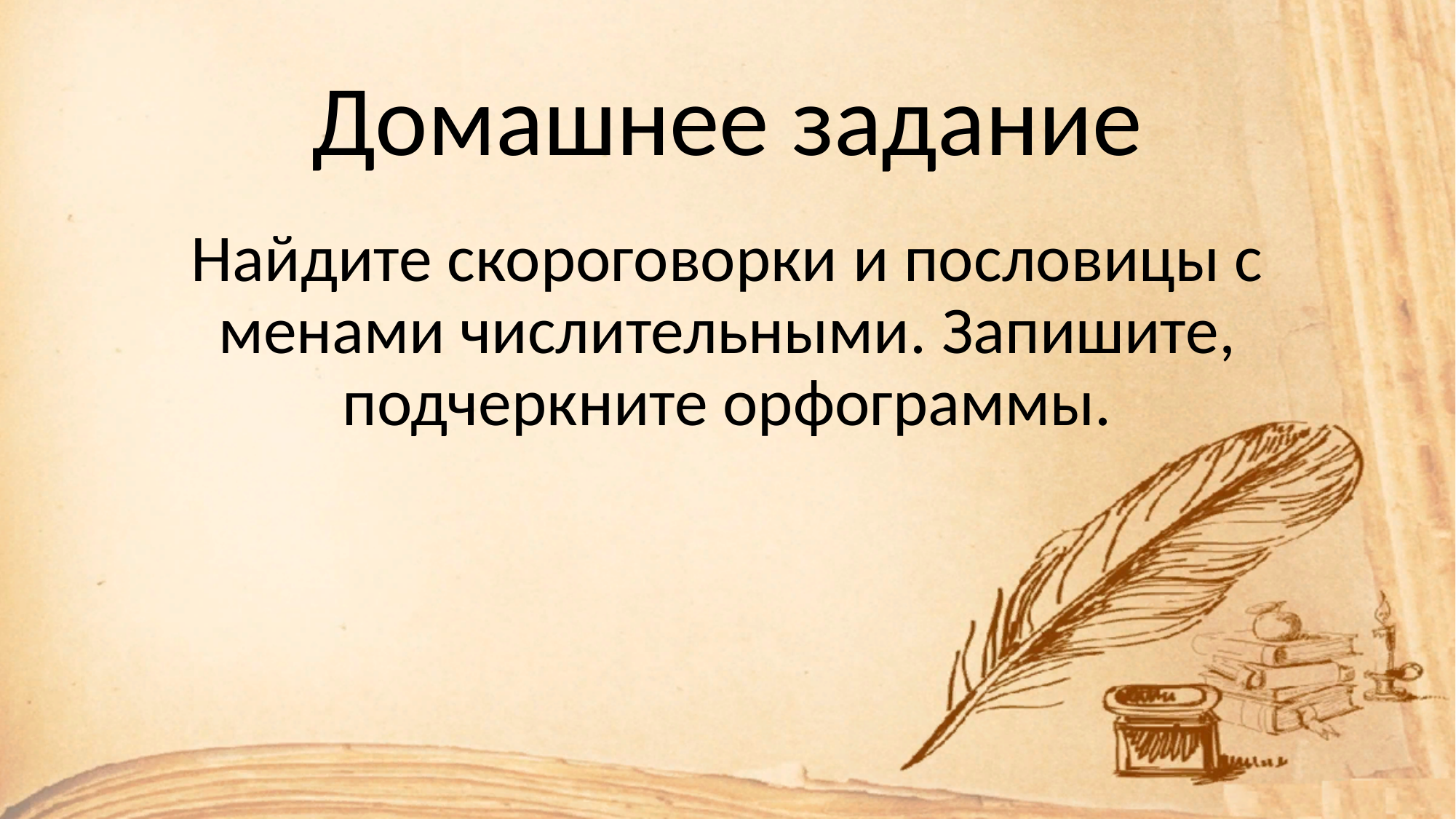

# Домашнее задание
Найдите скороговорки и пословицы с менами числительными. Запишите, подчеркните орфограммы.